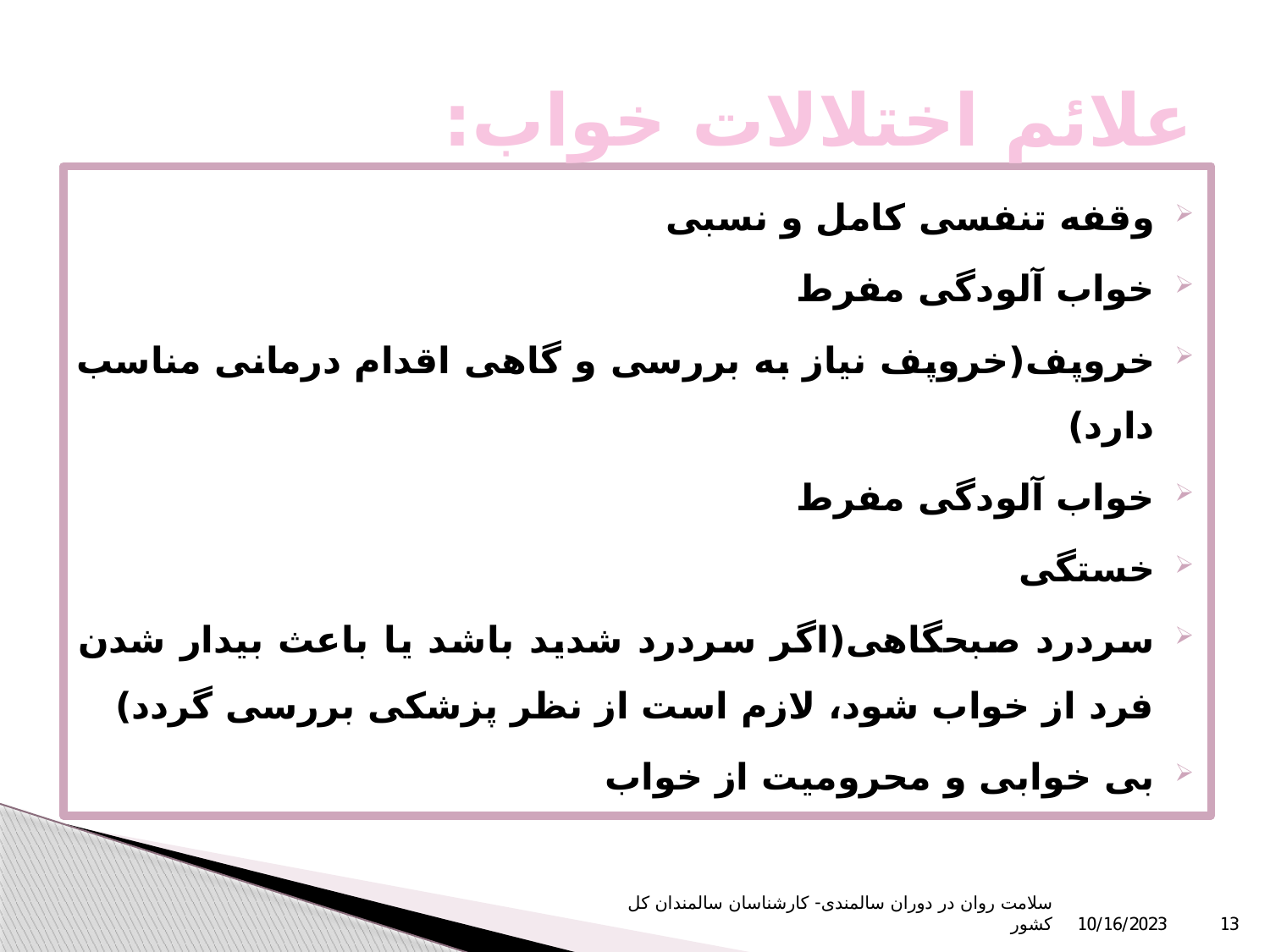

# علائم اختلالات خواب:
وقفه تنفسی کامل و نسبی
خواب آلودگی مفرط
خروپف(خروپف نیاز به بررسی و گاهی اقدام درمانی مناسب دارد)
خواب آلودگی مفرط
خستگی
سردرد صبحگاهی(اگر سردرد شدید باشد یا باعث بیدار شدن فرد از خواب شود، لازم است از نظر پزشکی بررسی گردد)
بی خوابی و محرومیت از خواب

سلامت روان در دوران سالمندی- کارشناسان سالمندان کل کشور
10/16/2023
13